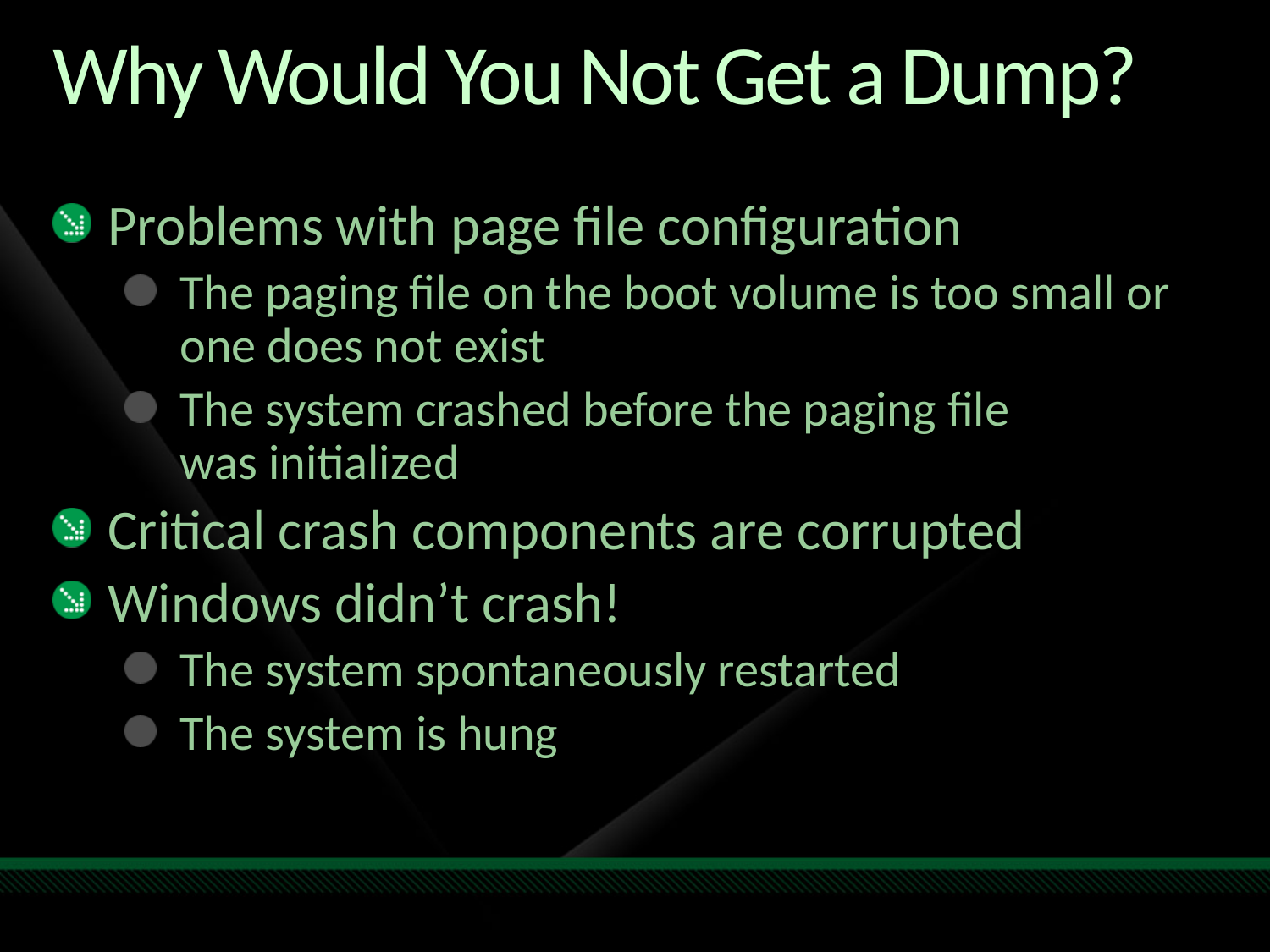

# Why Would You Not Get a Dump?
Problems with page file configuration
The paging file on the boot volume is too small or one does not exist
The system crashed before the paging file
was initialized
Critical crash components are corrupted
Windows didn’t crash!
The system spontaneously restarted
The system is hung